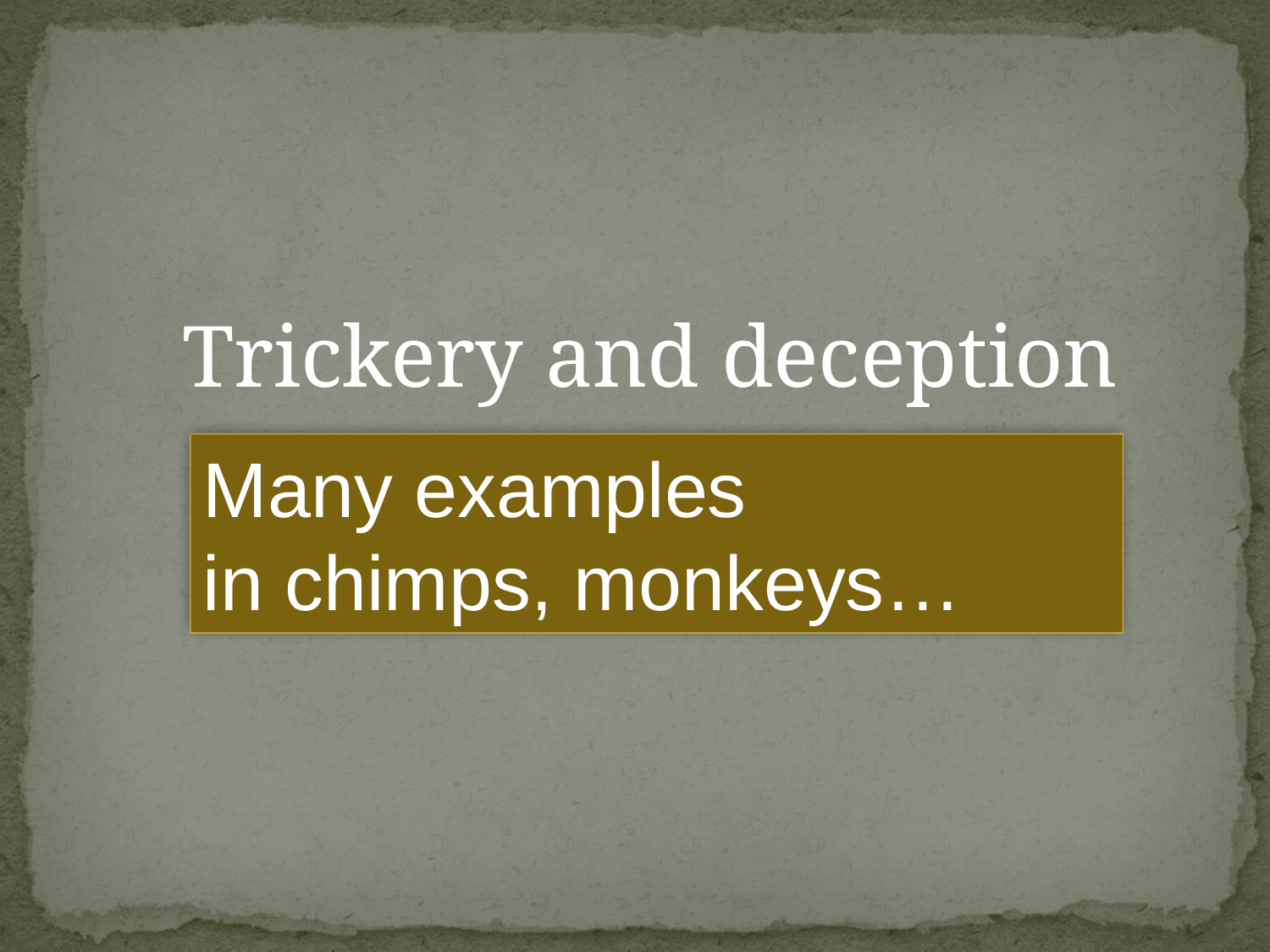

Trickery and deception

Many examples
in chimps, monkeys…